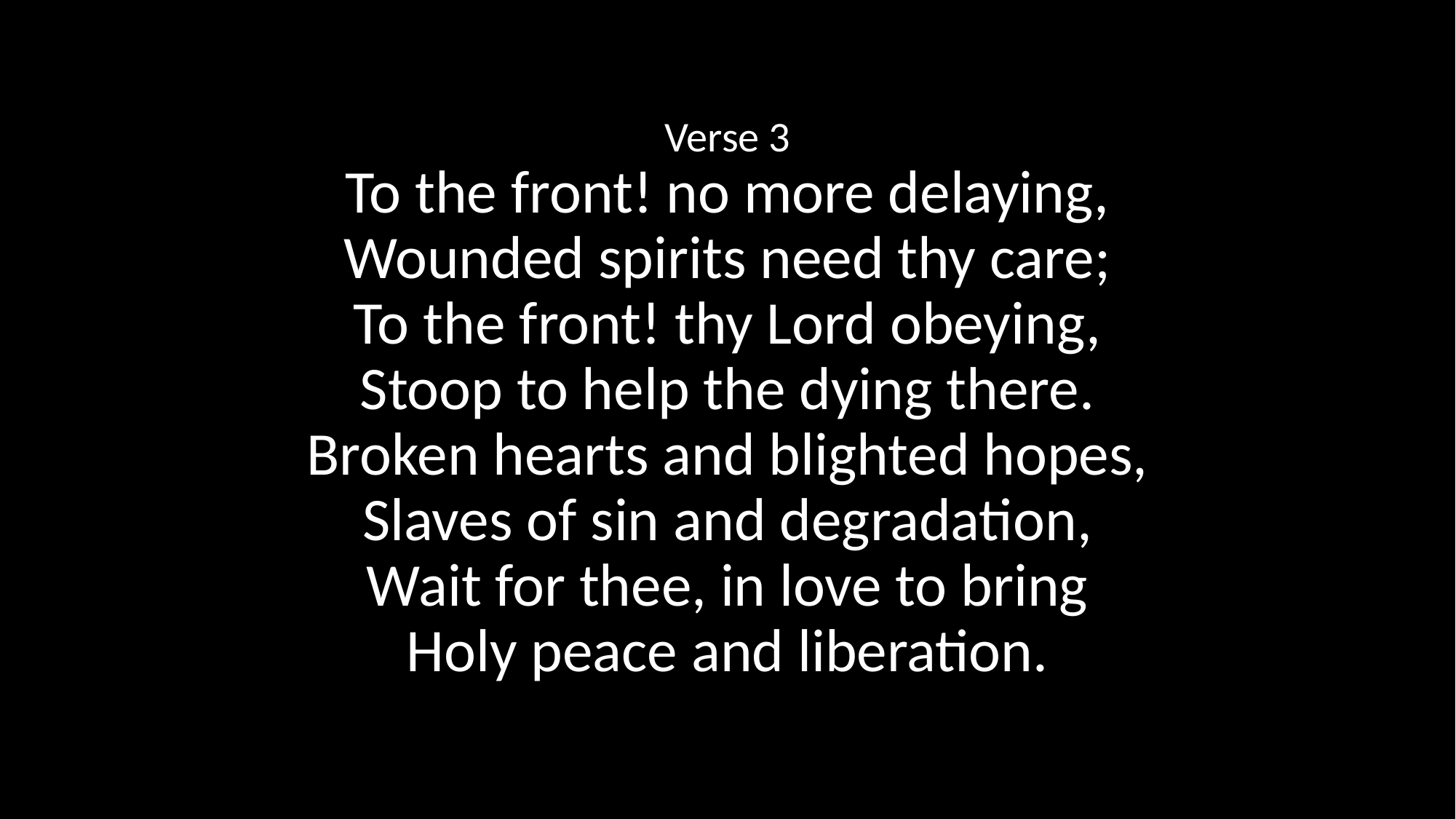

Verse 3
To the front! no more delaying,
Wounded spirits need thy care;
To the front! thy Lord obeying,
Stoop to help the dying there.
Broken hearts and blighted hopes,
Slaves of sin and degradation,
Wait for thee, in love to bring
Holy peace and liberation.